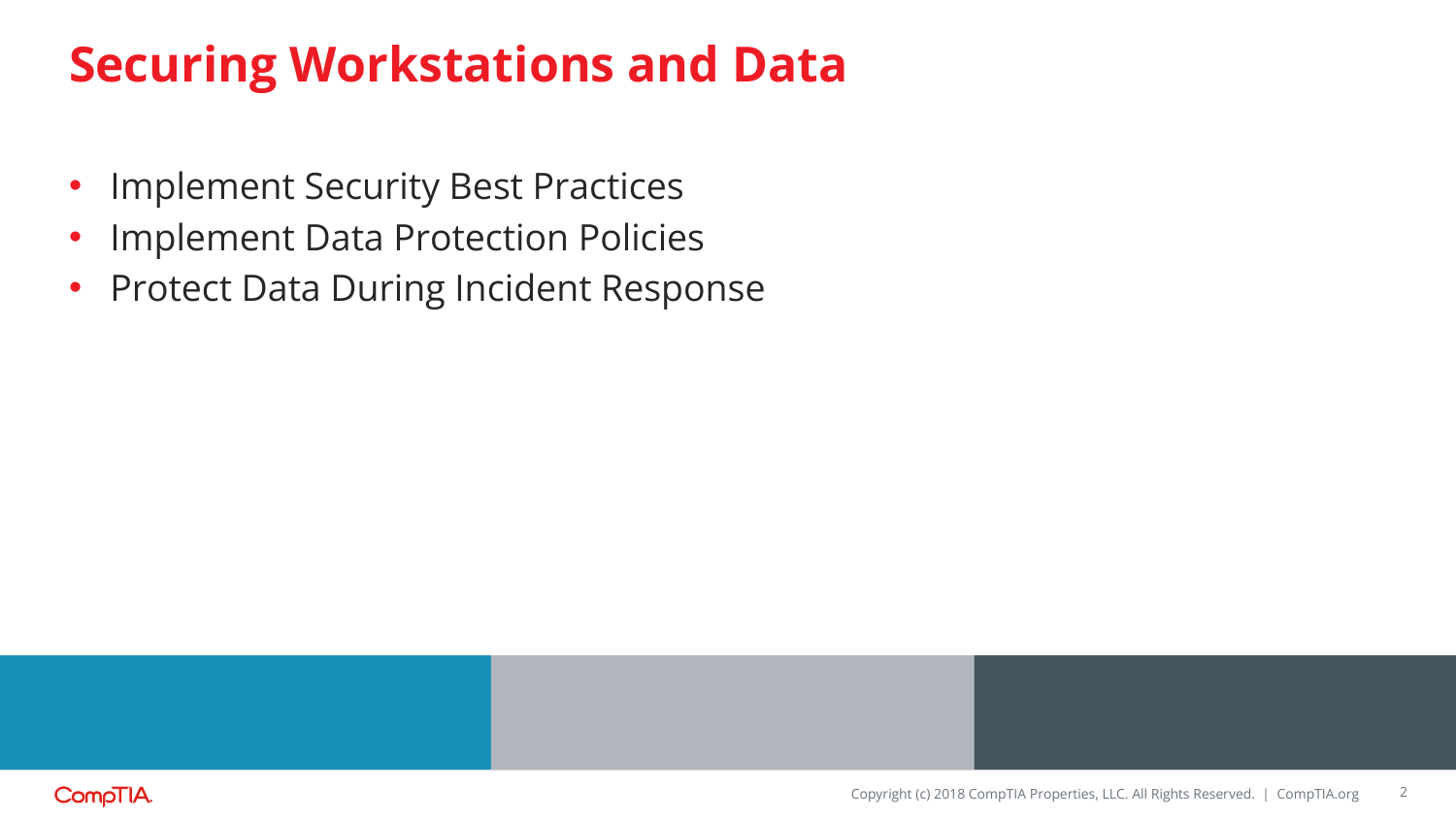

# Securing Workstations and Data
Implement Security Best Practices
Implement Data Protection Policies
Protect Data During Incident Response
2